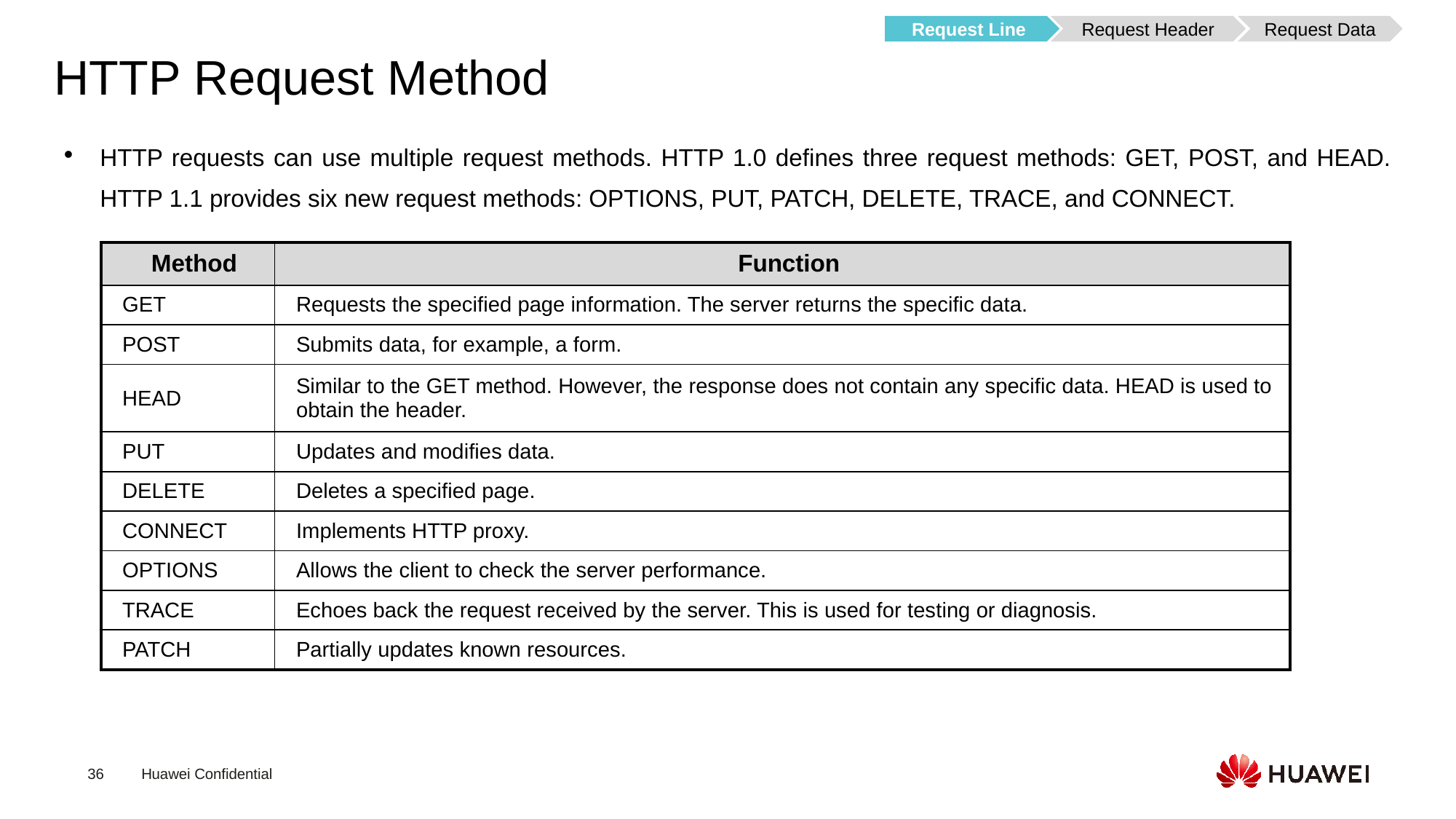

Request Header
Request Data
Request Line
# HTTP Request Method
HTTP requests can use multiple request methods. HTTP 1.0 defines three request methods: GET, POST, and HEAD. HTTP 1.1 provides six new request methods: OPTIONS, PUT, PATCH, DELETE, TRACE, and CONNECT.

| Method | Function |
| --- | --- |
| GET | Requests the specified page information. The server returns the specific data. |
| POST | Submits data, for example, a form. |
| HEAD | Similar to the GET method. However, the response does not contain any specific data. HEAD is used to obtain the header. |
| PUT | Updates and modifies data. |
| DELETE | Deletes a specified page. |
| CONNECT | Implements HTTP proxy. |
| OPTIONS | Allows the client to check the server performance. |
| TRACE | Echoes back the request received by the server. This is used for testing or diagnosis. |
| PATCH | Partially updates known resources. |